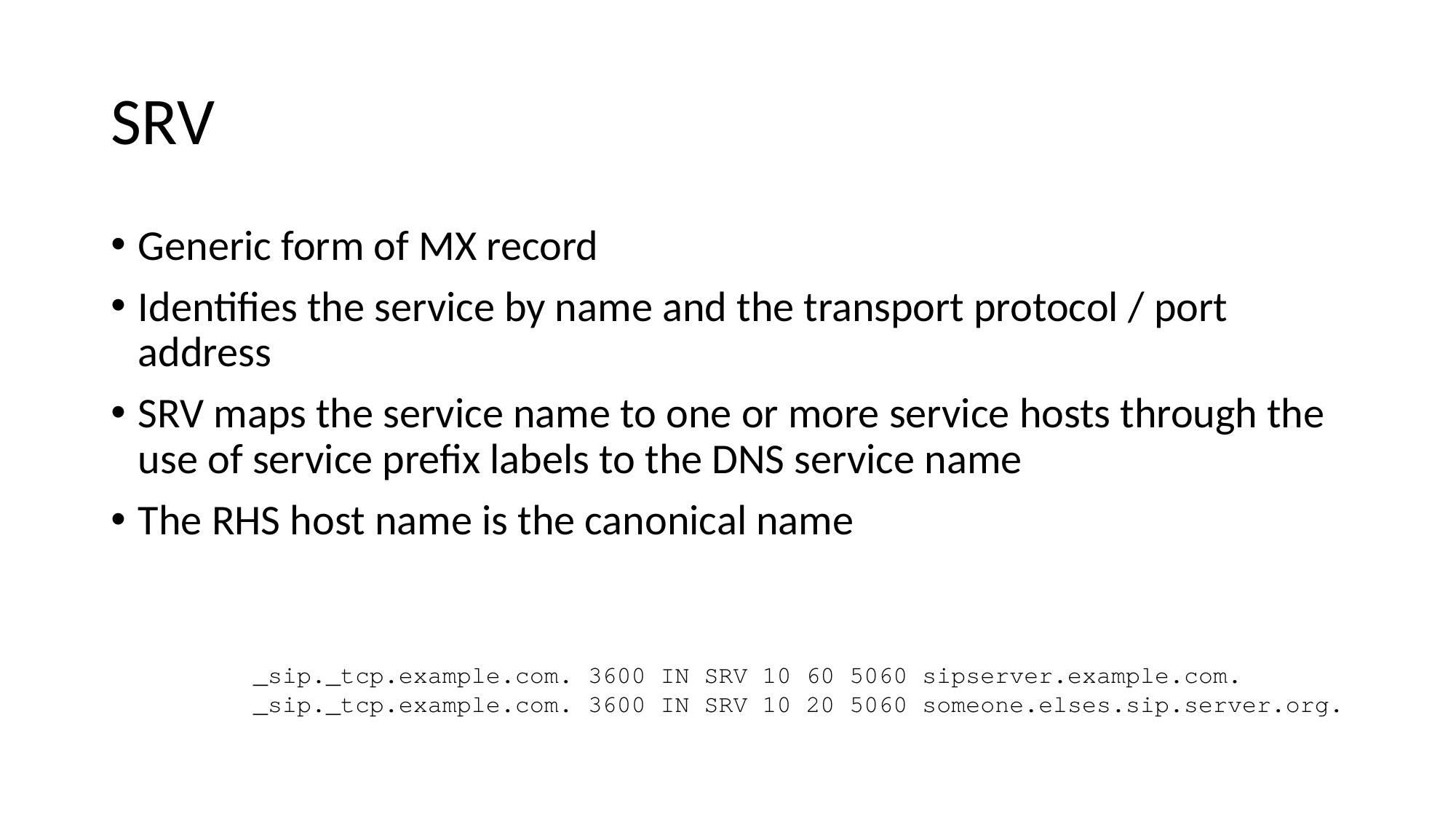

# SRV
Generic form of MX record
Identifies the service by name and the transport protocol / port address
SRV maps the service name to one or more service hosts through the use of service prefix labels to the DNS service name
The RHS host name is the canonical name

_sip._tcp.example.com. 3600 IN SRV 10 60 5060 sipserver.example.com.
_sip._tcp.example.com. 3600 IN SRV 10 20 5060 someone.elses.sip.server.org.